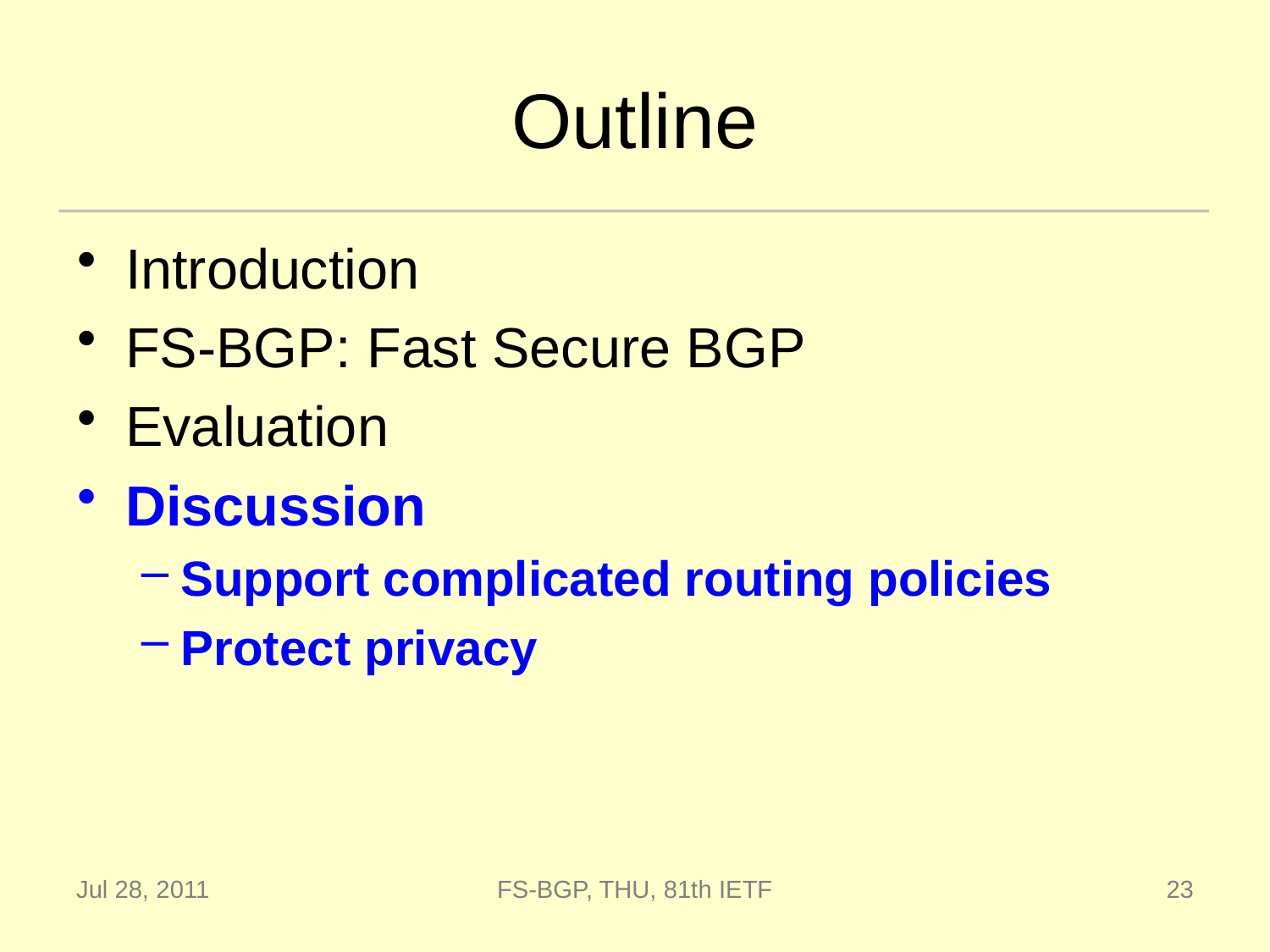

# Outline
Introduction
FS-BGP: Fast Secure BGP
Evaluation
Discussion
Support complicated routing policies
Protect privacy
Jul 28, 2011
FS-BGP, THU, 81th IETF
23